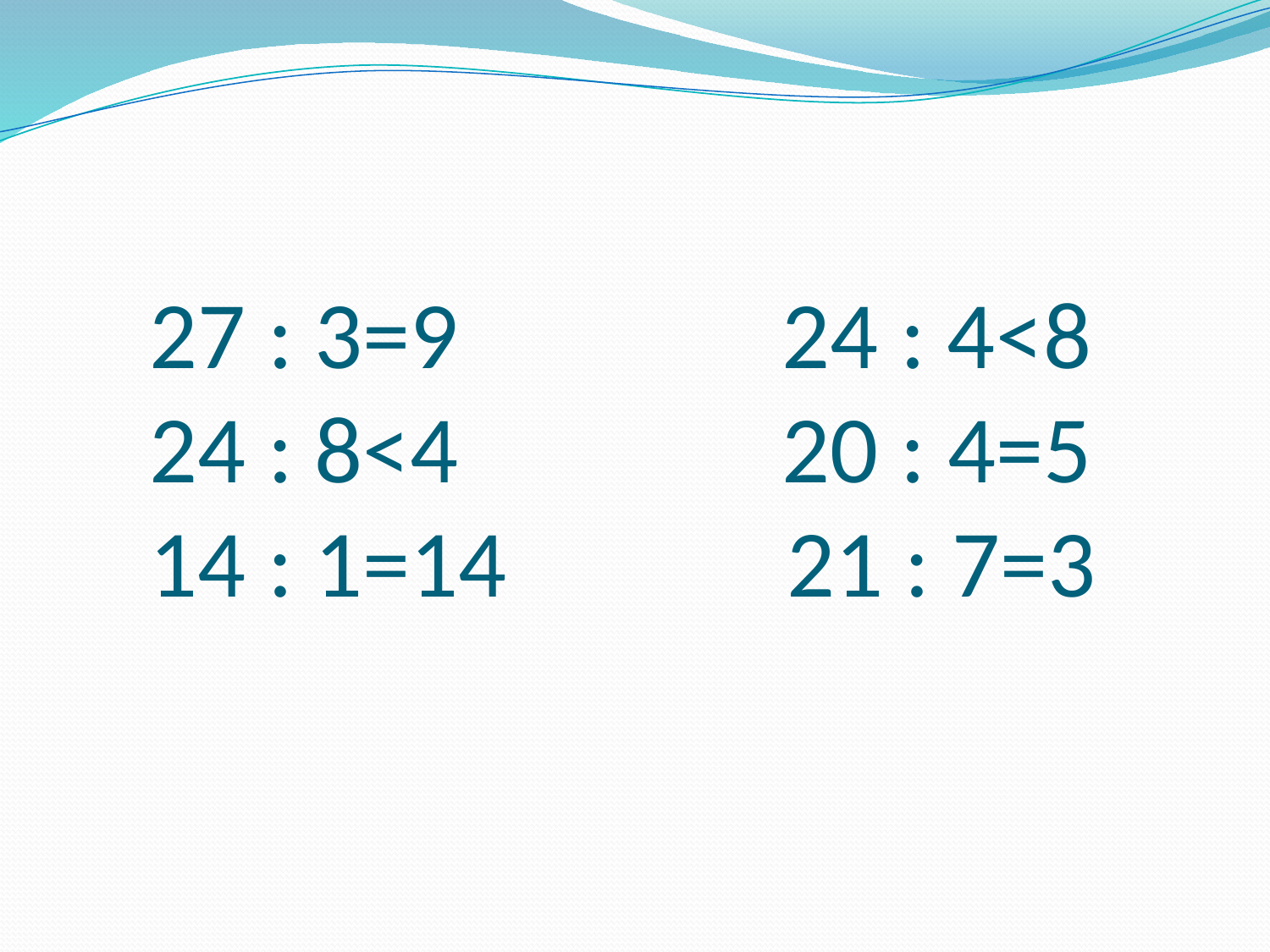

# 27 : 3=9               24 : 4<8 24 : 8<4               20 : 4=5 14 : 1=14             21 : 7=3